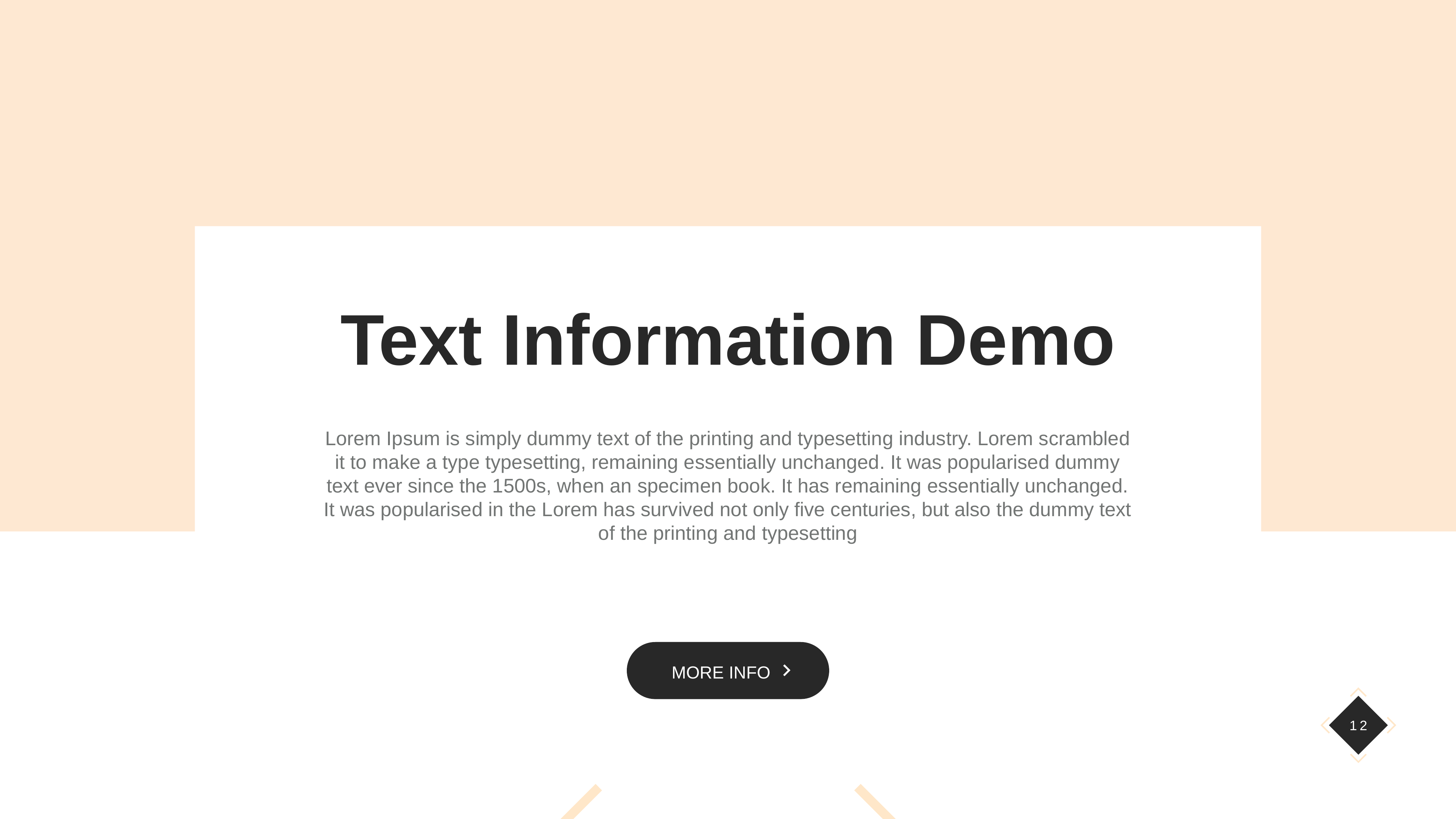

Text Information Demo
Lorem Ipsum is simply dummy text of the printing and typesetting industry. Lorem scrambled it to make a type typesetting, remaining essentially unchanged. It was popularised dummy text ever since the 1500s, when an specimen book. It has remaining essentially unchanged. It was popularised in the Lorem has survived not only five centuries, but also the dummy text of the printing and typesetting

more info

12